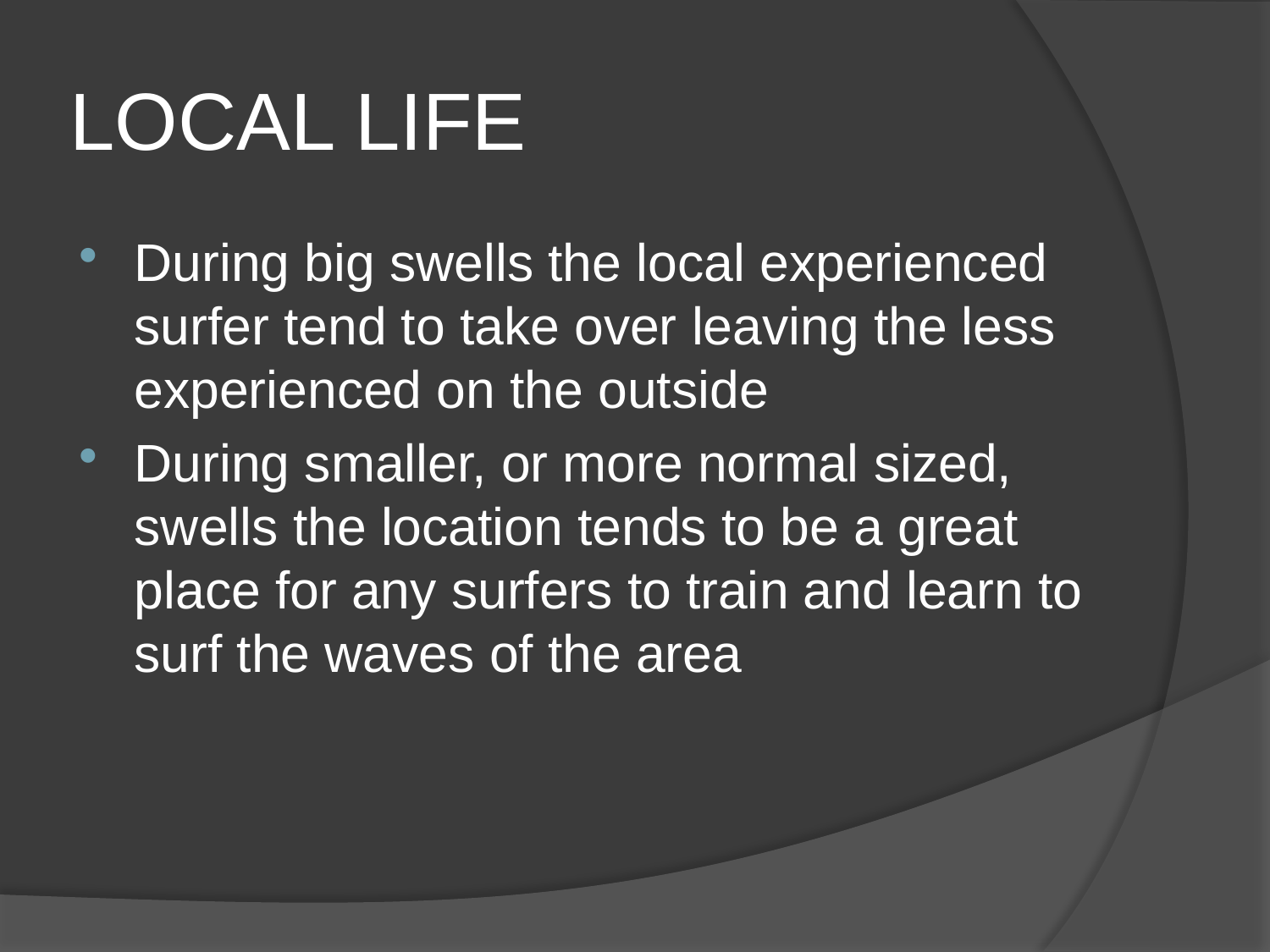

# LOCAL LIFE
During big swells the local experienced surfer tend to take over leaving the less experienced on the outside
During smaller, or more normal sized, swells the location tends to be a great place for any surfers to train and learn to surf the waves of the area